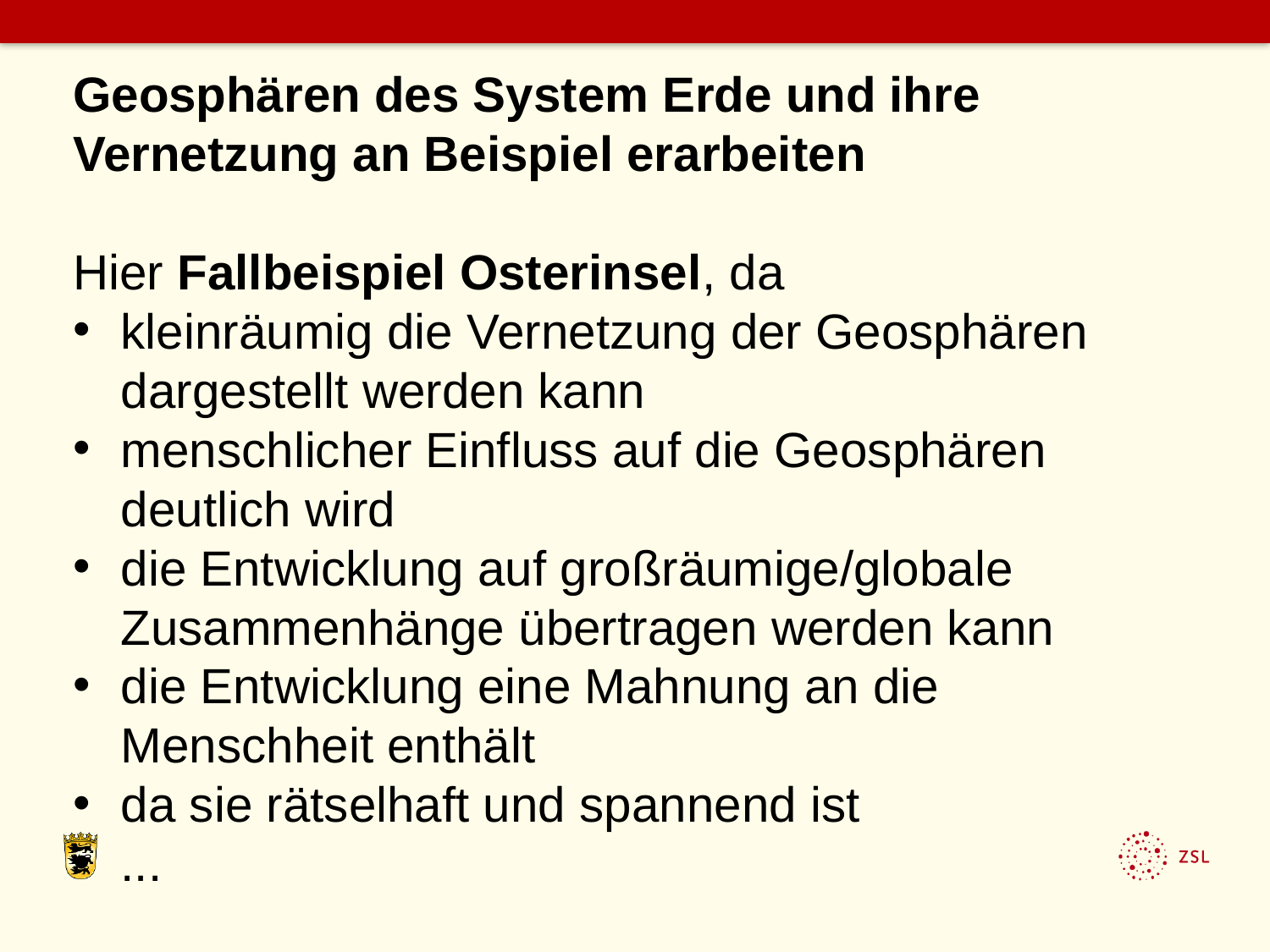

Geosphären des System Erde und ihre Vernetzung an Beispiel erarbeiten

Hier Fallbeispiel Osterinsel, da
kleinräumig die Vernetzung der Geosphären dargestellt werden kann
menschlicher Einfluss auf die Geosphären deutlich wird
die Entwicklung auf großräumige/globale Zusammenhänge übertragen werden kann
die Entwicklung eine Mahnung an die Menschheit enthält
da sie rätselhaft und spannend ist
...